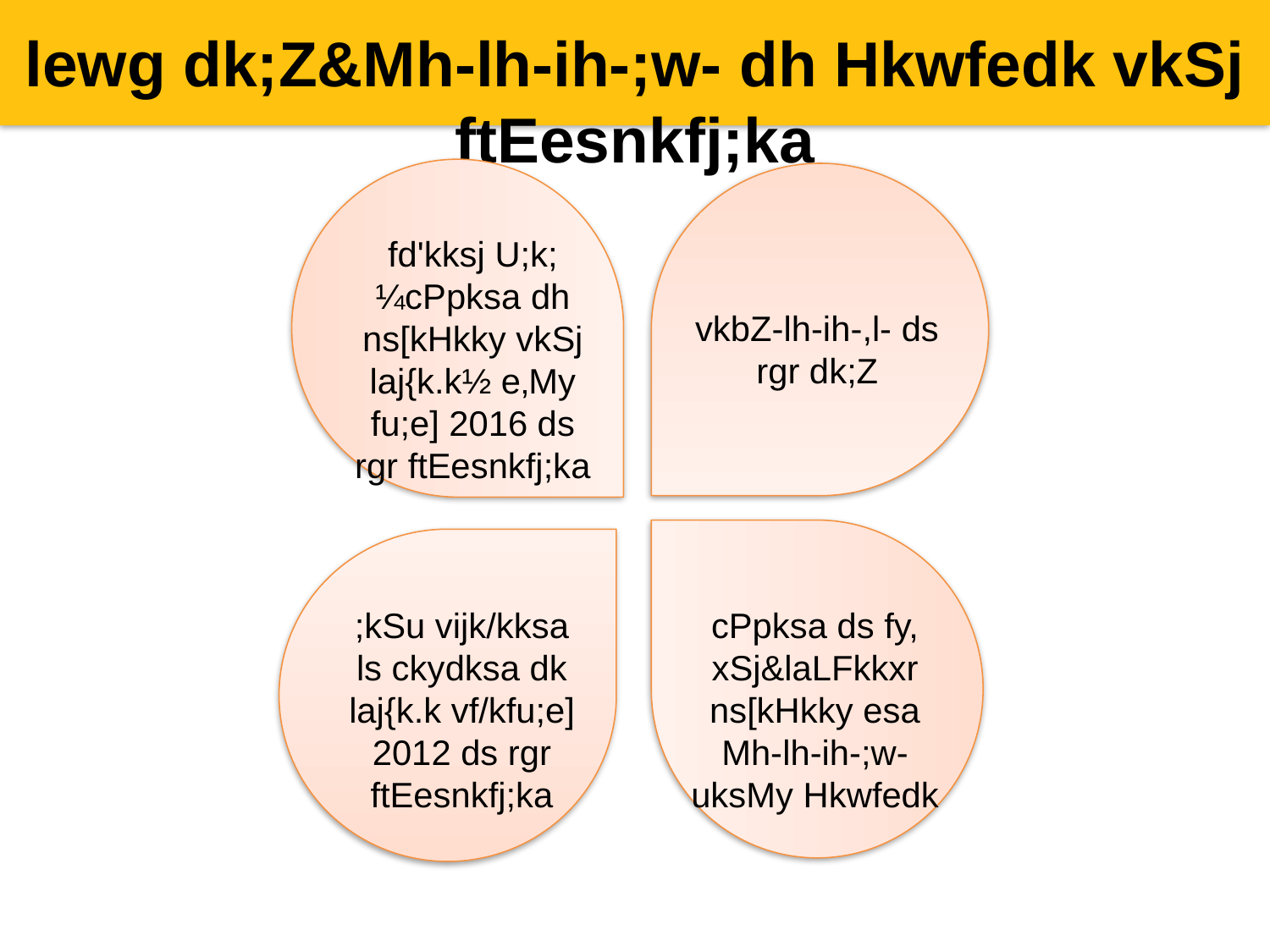

lewg dk;Z&Mh-lh-ih-;w- dh Hkwfedk vkSj ftEesnkfj;ka

fd'kksj U;k; ¼cPpksa dh ns[kHkky vkSj laj{k.k½ e‚My fu;e] 2016 ds rgr ftEesnkfj;ka
vkbZ-lh-ih-,l- ds rgr dk;Z

;kSu vijk/kksa ls ckydksa dk laj{k.k vf/kfu;e] 2012 ds rgr ftEesnkfj;ka
cPpksa ds fy, xSj&laLFkkxr ns[kHkky esa Mh-lh-ih-;w- uksMy Hkwfedk